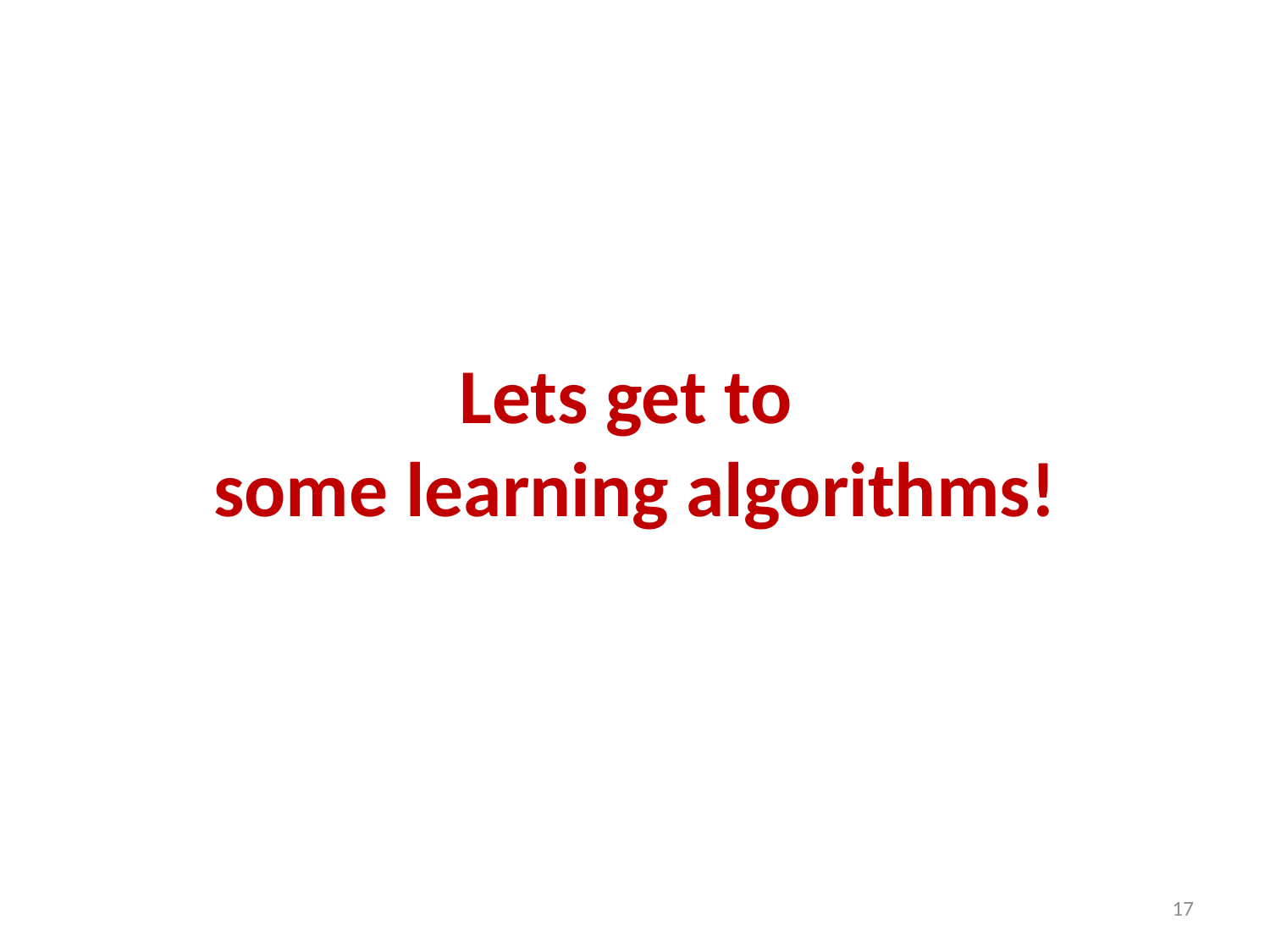

# Lets get to some learning algorithms!
17